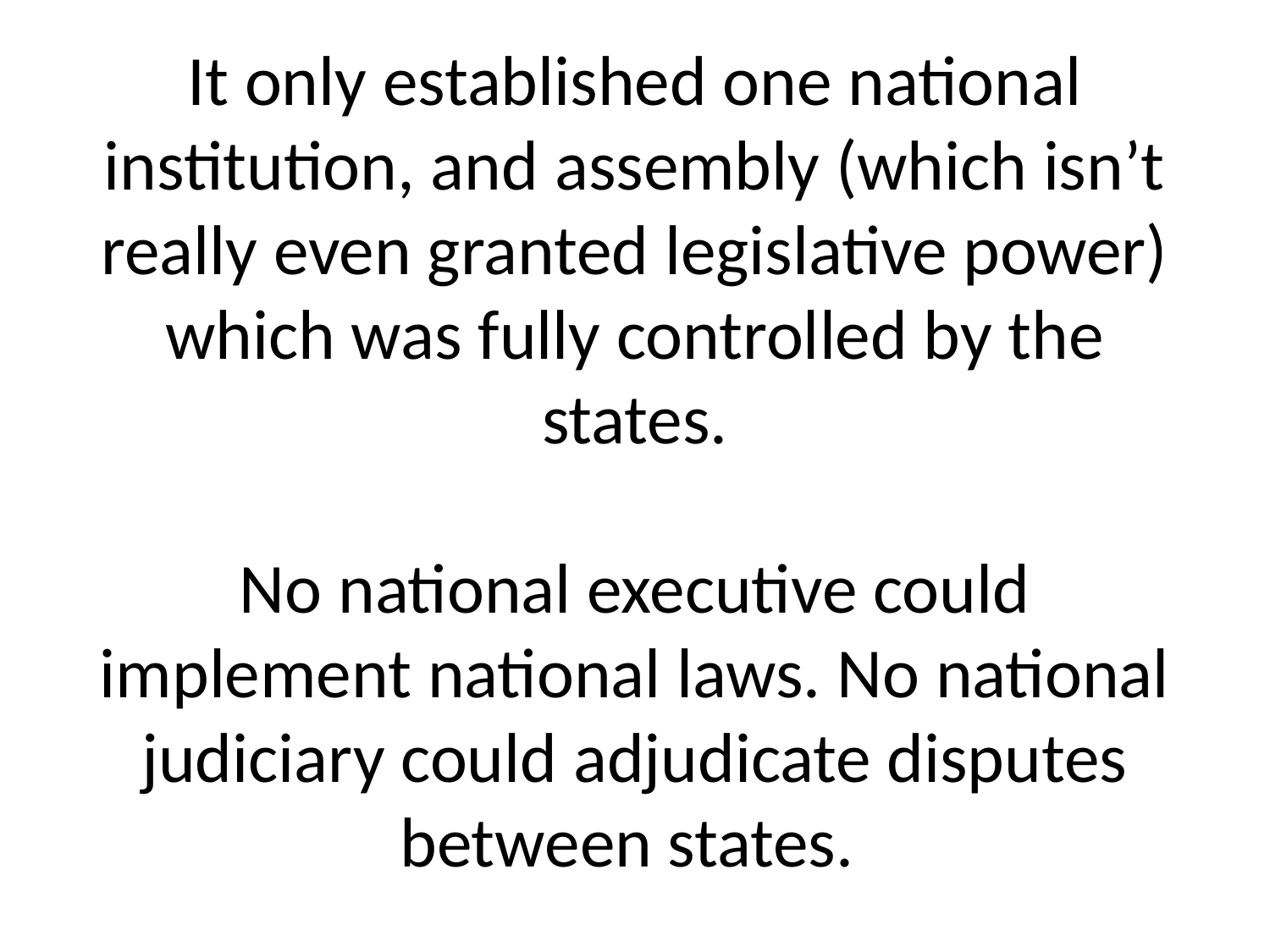

# It only established one national institution, and assembly (which isn’t really even granted legislative power) which was fully controlled by the states. No national executive could implement national laws. No national judiciary could adjudicate disputes between states.